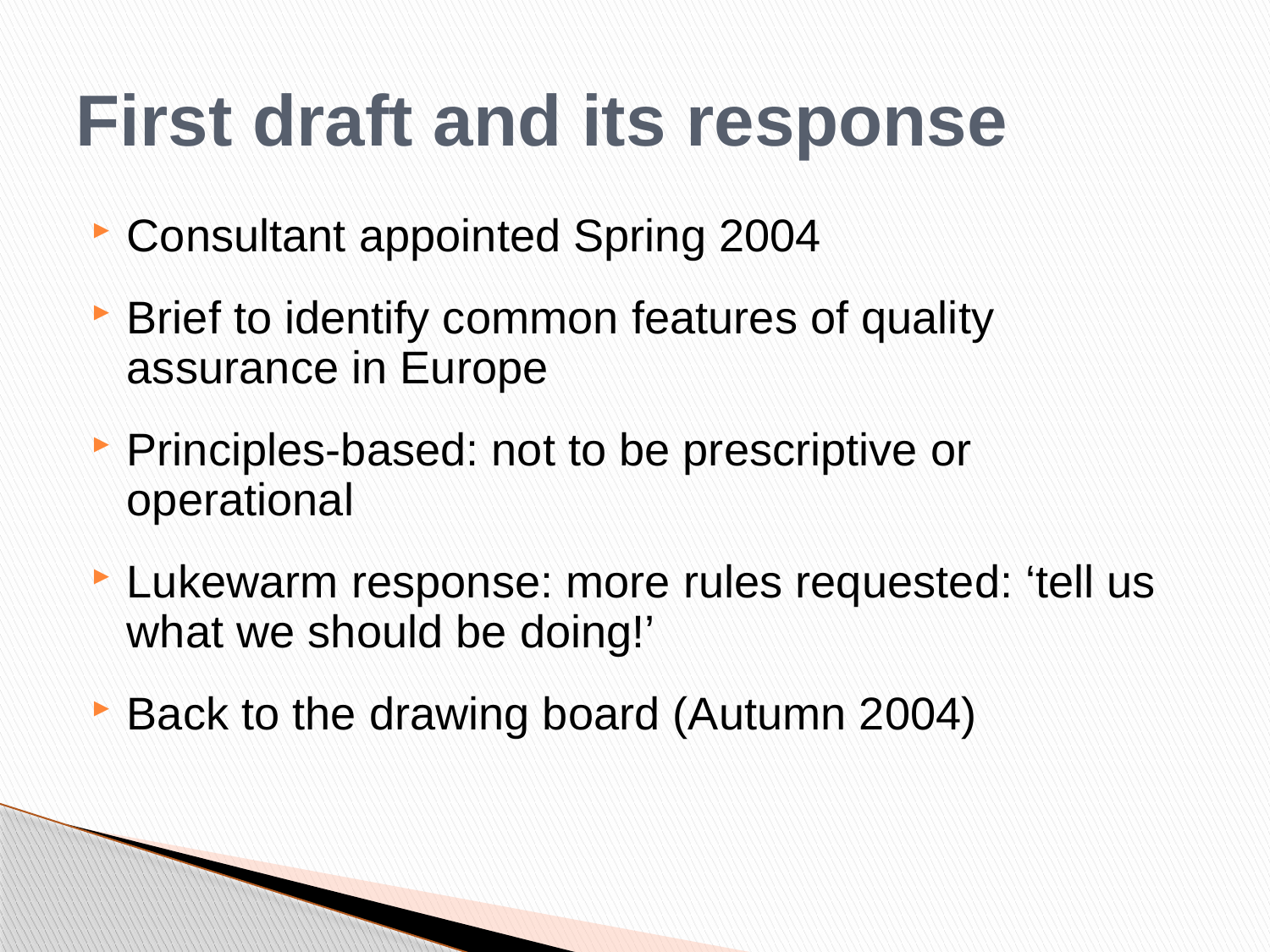

# First draft and its response
Consultant appointed Spring 2004

Brief to identify common features of quality assurance in Europe

Principles-based: not to be prescriptive or operational

Lukewarm response: more rules requested: ‘tell us what we should be doing!’

Back to the drawing board (Autumn 2004)